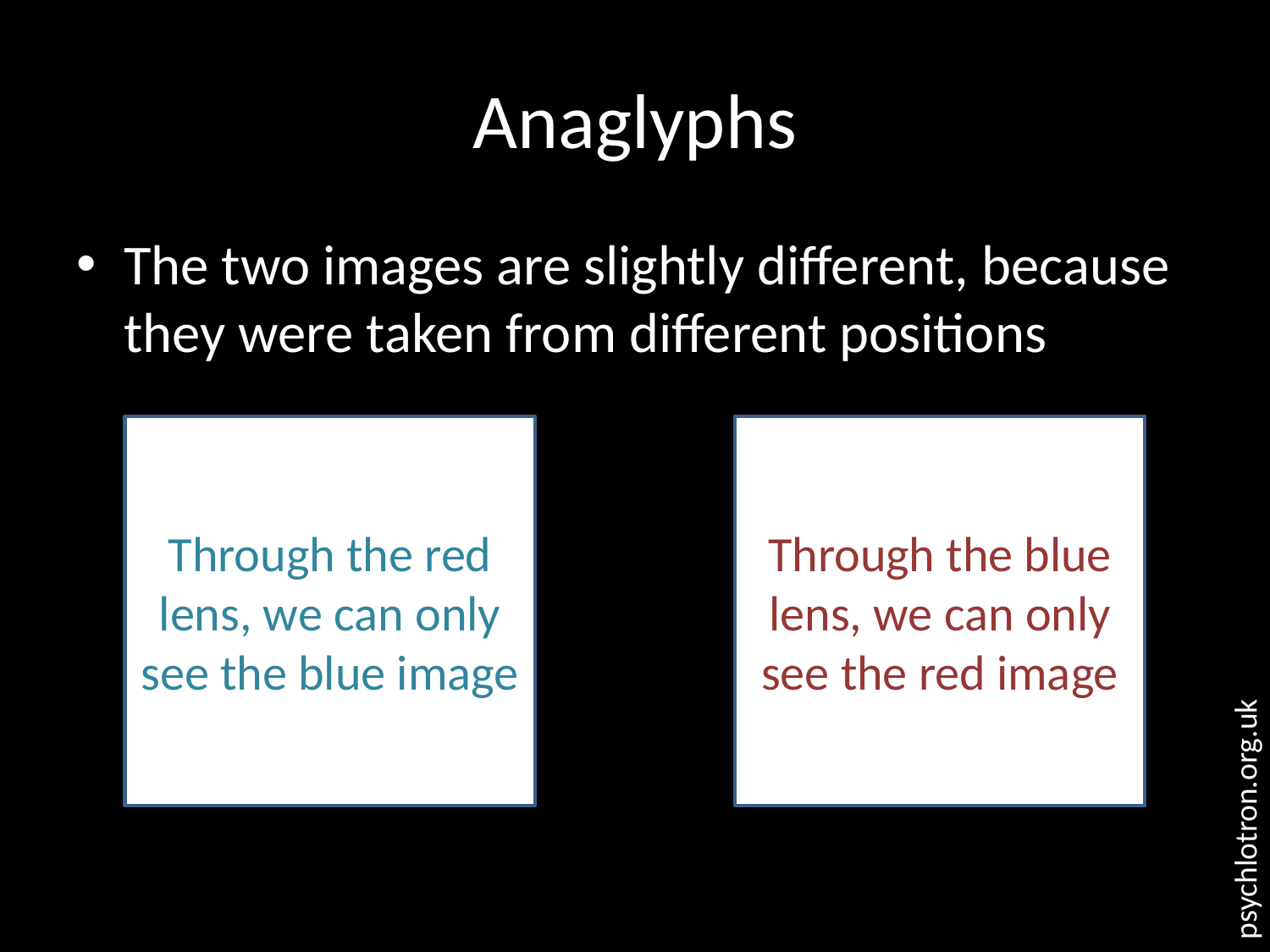

# Anaglyphs
The two images are slightly different, because they were taken from different positions

Through the red lens, we can only see the blue image
Through the blue lens, we can only see the red image